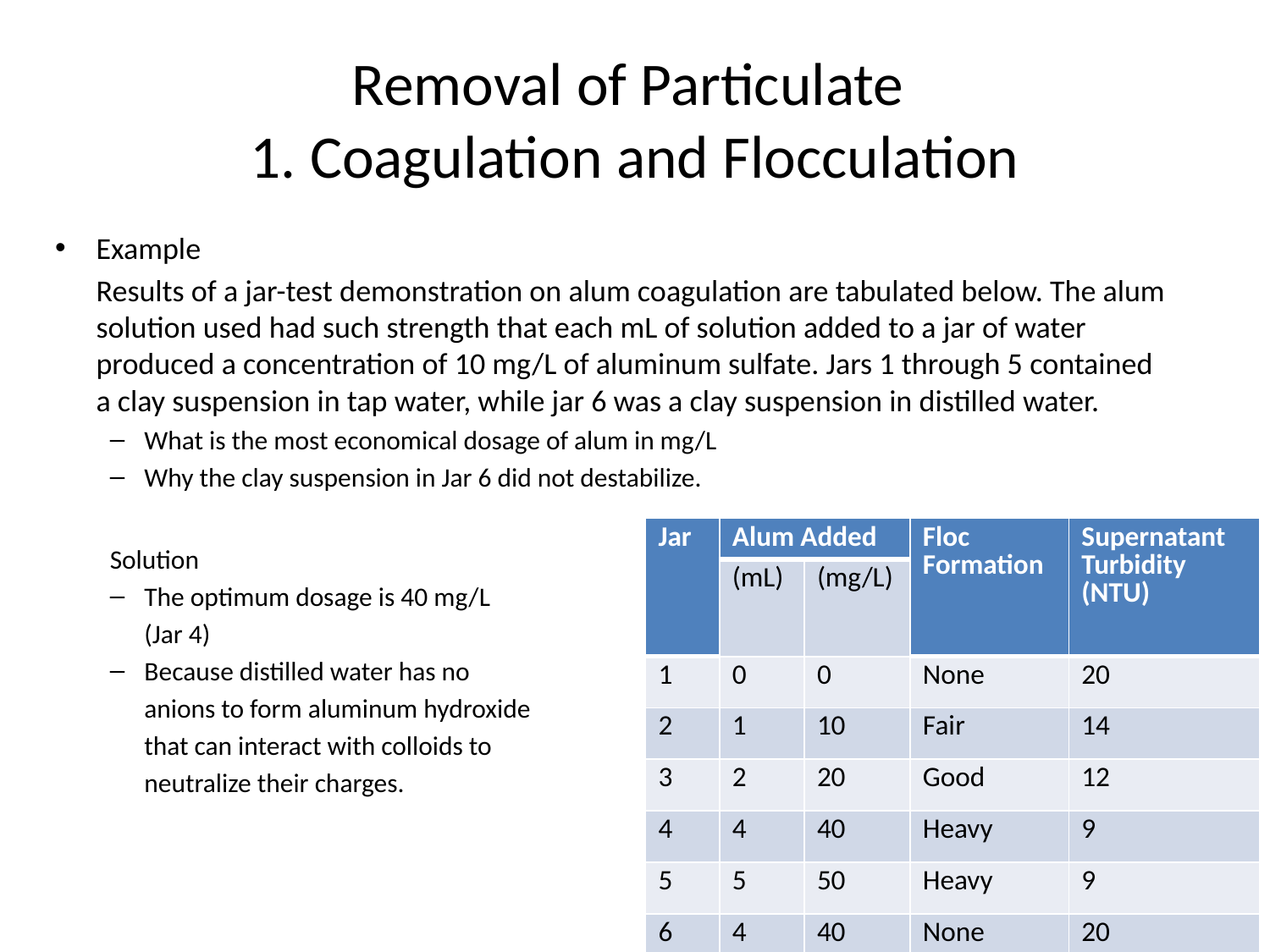

# Removal of Particulate 1. Coagulation and Flocculation
Example
	Results of a jar-test demonstration on alum coagulation are tabulated below. The alum solution used had such strength that each mL of solution added to a jar of water produced a concentration of 10 mg/L of aluminum sulfate. Jars 1 through 5 contained a clay suspension in tap water, while jar 6 was a clay suspension in distilled water.
What is the most economical dosage of alum in mg/L
Why the clay suspension in Jar 6 did not destabilize.

Solution
The optimum dosage is 40 mg/L
	(Jar 4)
Because distilled water has no
	anions to form aluminum hydroxide
 	that can interact with colloids to
	neutralize their charges.
| Jar | Alum Added |  | Floc Formation | Supernatant Turbidity (NTU) |
| --- | --- | --- | --- | --- |
|  | (mL) | (mg/L) |  |  |
| 1 | 0 | 0 | None | 20 |
| 2 | 1 | 10 | Fair | 14 |
| 3 | 2 | 20 | Good | 12 |
| 4 | 4 | 40 | Heavy | 9 |
| 5 | 5 | 50 | Heavy | 9 |
| 6 | 4 | 40 | None | 20 |